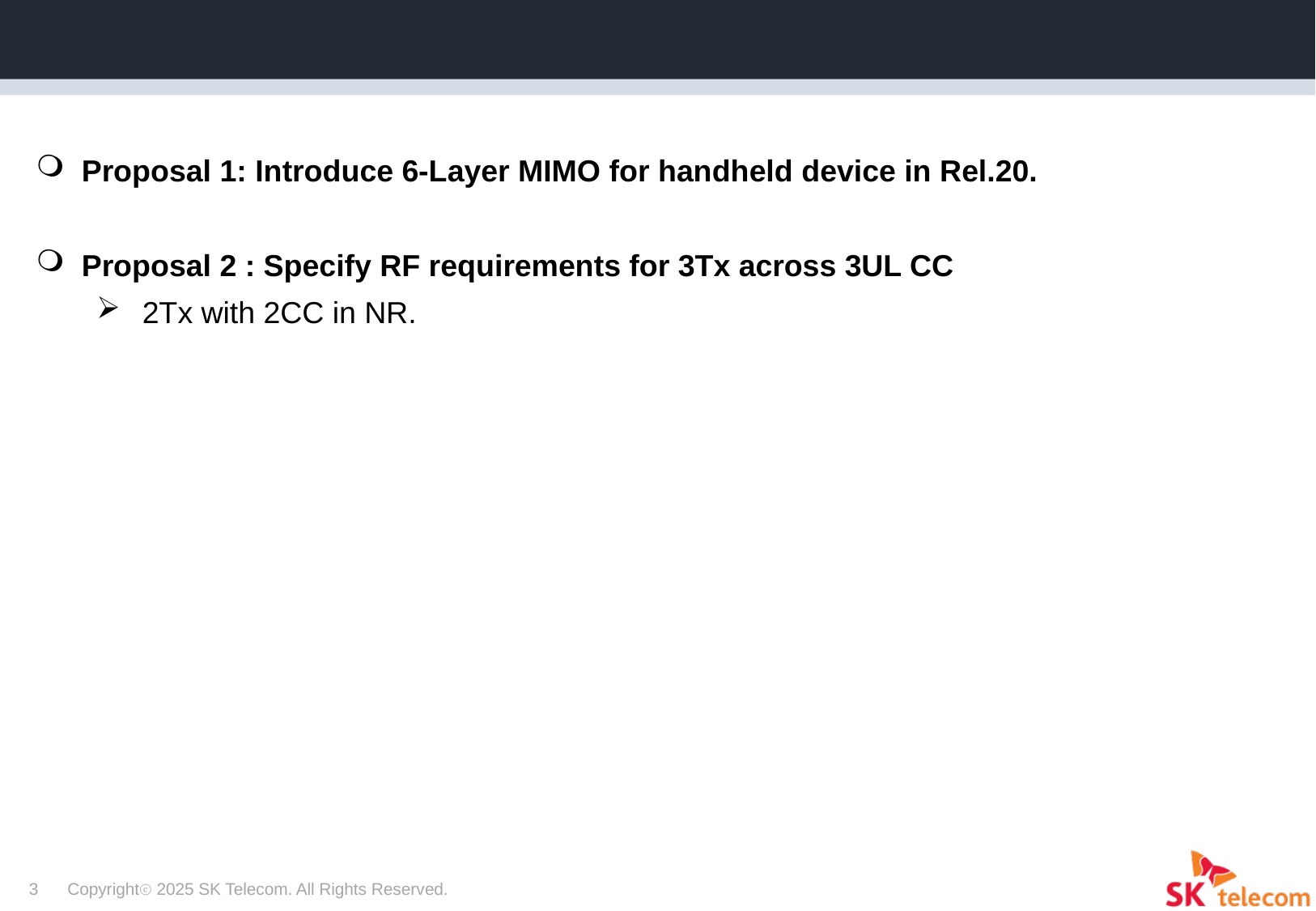

Conclusions
RP-251477
Proposal 1: Introduce 6-Layer MIMO for handheld device in Rel.20.

Proposal 2 : Specify RF requirements for 3Tx across 3UL CC
2Tx with 2CC in NR.